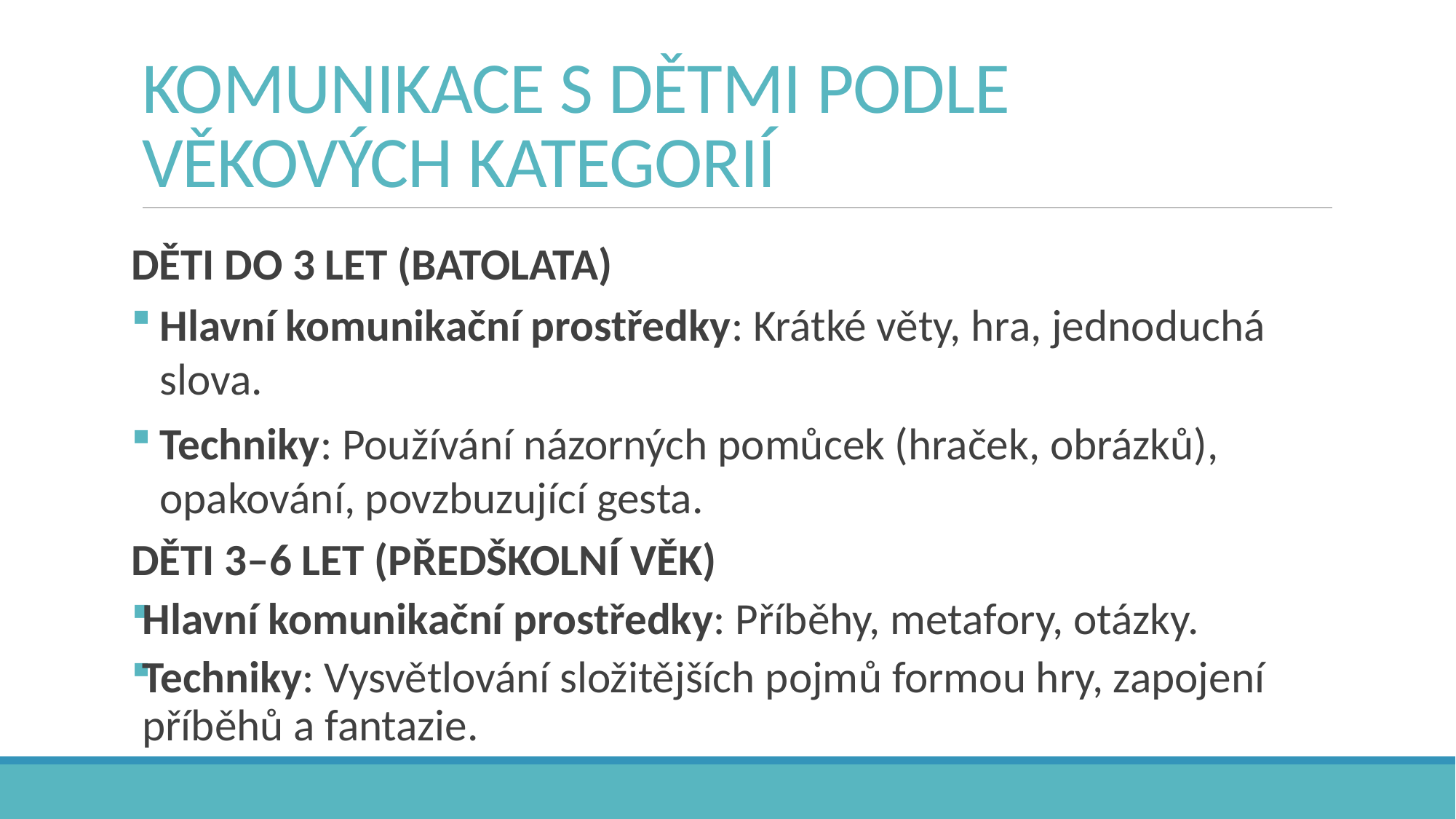

# KOMUNIKACE S DĚTMI PODLE VĚKOVÝCH KATEGORIÍ

DĚTI DO 3 LET (BATOLATA)
Hlavní komunikační prostředky: Krátké věty, hra, jednoduchá slova.
Techniky: Používání názorných pomůcek (hraček, obrázků), opakování, povzbuzující gesta.
DĚTI 3–6 LET (PŘEDŠKOLNÍ VĚK)
Hlavní komunikační prostředky: Příběhy, metafory, otázky.
Techniky: Vysvětlování složitějších pojmů formou hry, zapojení příběhů a fantazie.